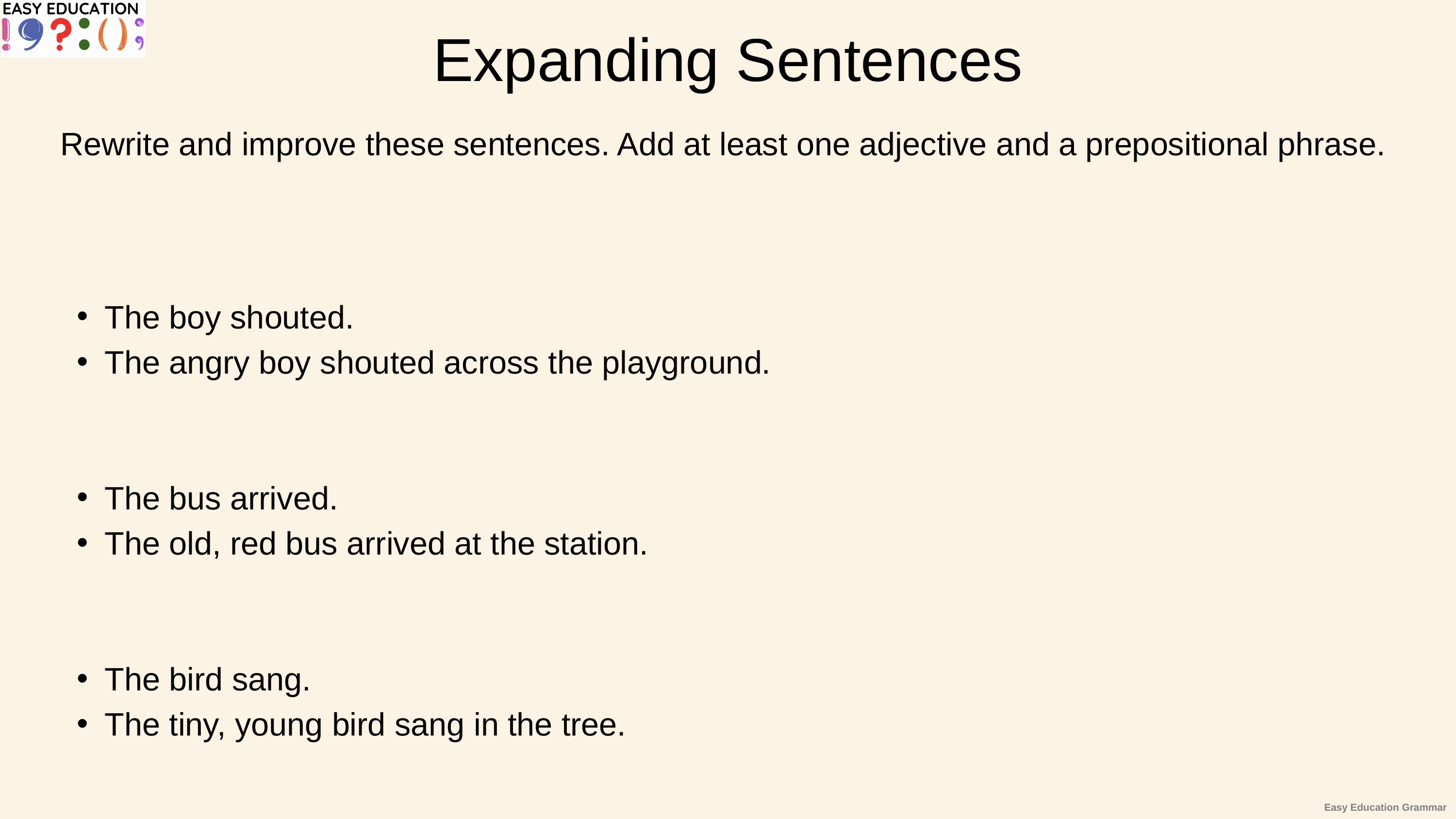

Expanding Sentences
Rewrite and improve these sentences. Add at least one adjective and a prepositional phrase.
The boy shouted.
The angry boy shouted across the playground.

The bus arrived.
The old, red bus arrived at the station.

The bird sang.
The tiny, young bird sang in the tree.